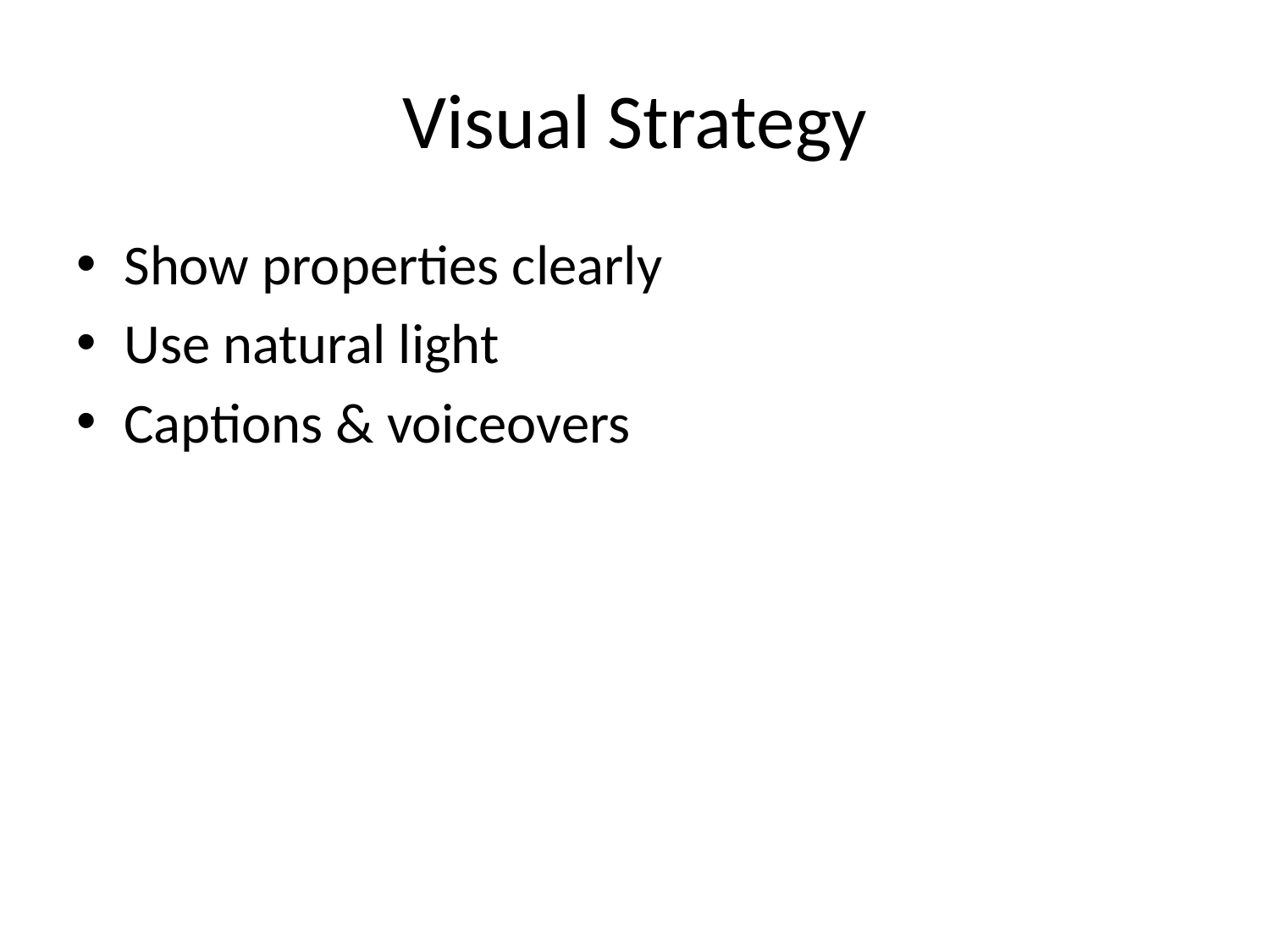

# Visual Strategy
Show properties clearly
Use natural light
Captions & voiceovers